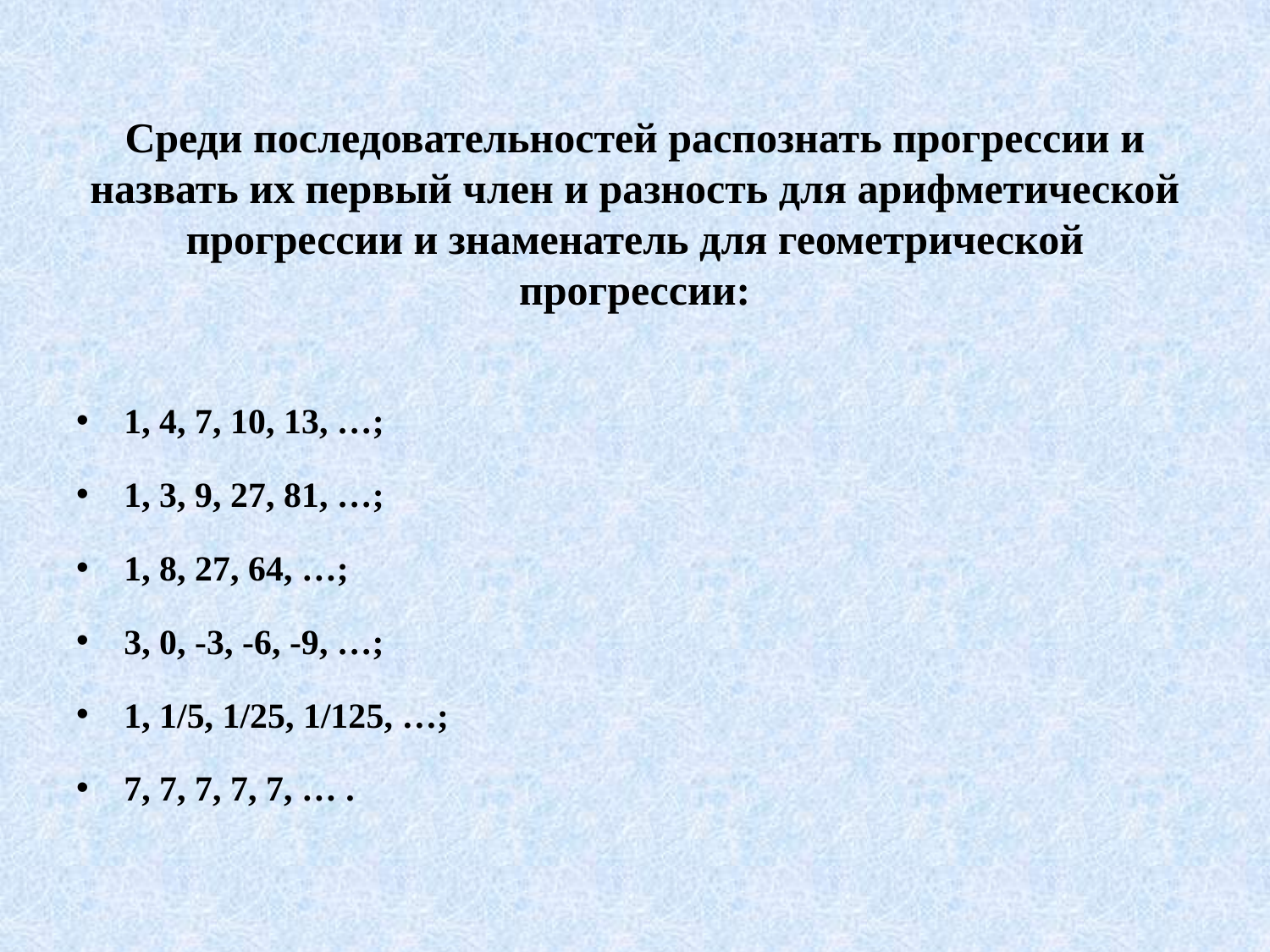

# Среди последовательностей распознать прогрессии и назвать их первый член и разность для арифметической прогрессии и знаменатель для геометрической прогрессии:
1, 4, 7, 10, 13, …;
1, 3, 9, 27, 81, …;
1, 8, 27, 64, …;
3, 0, -3, -6, -9, …;
1, 1/5, 1/25, 1/125, …;
7, 7, 7, 7, 7, … .